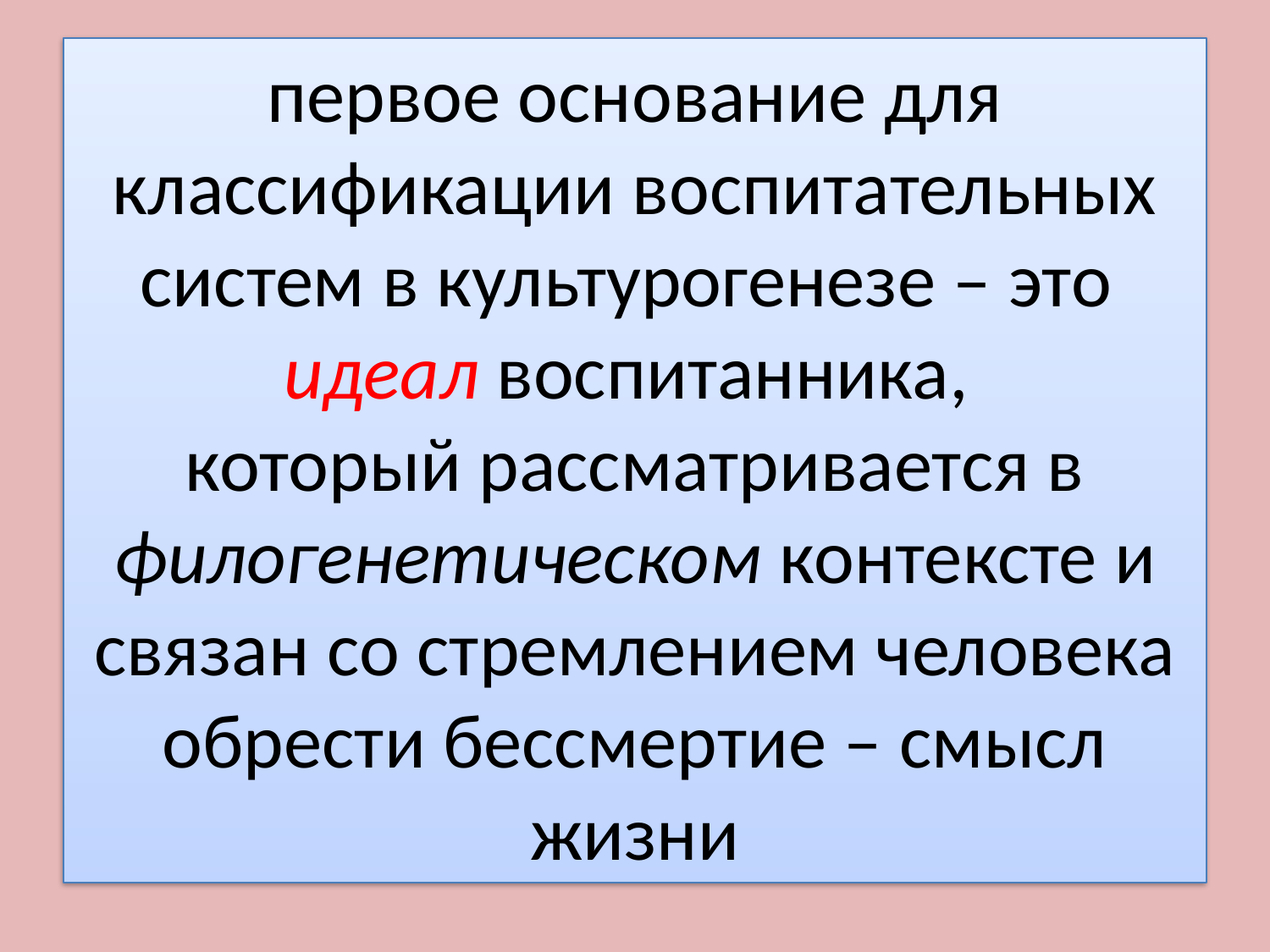

# первое основание для классификации воспитательных систем в культурогенезе – это идеал воспитанника, который рассматривается в филогенетическом контексте и связан со стремлением человека обрести бессмертие – смысл жизни